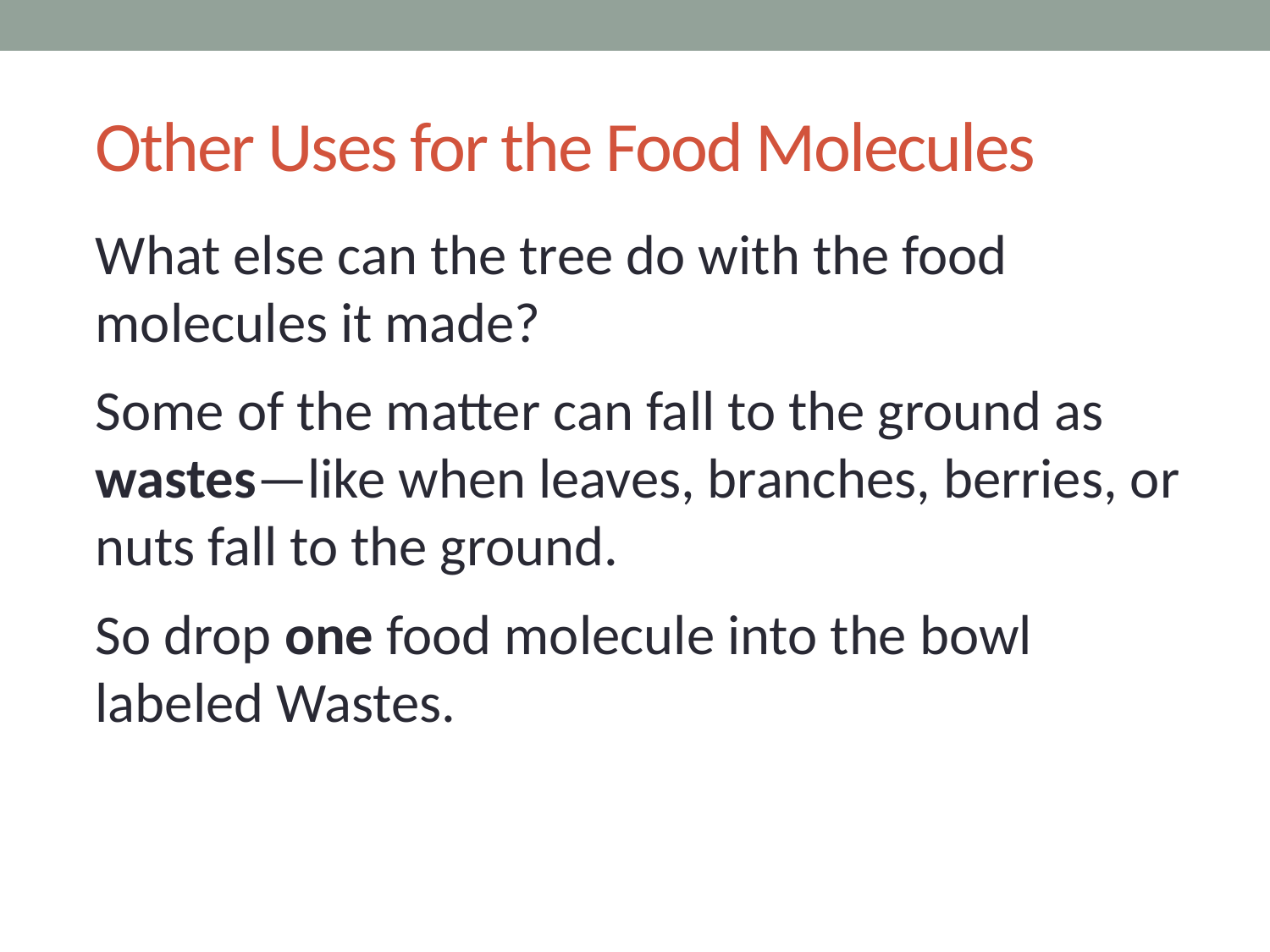

# Other Uses for the Food Molecules
What else can the tree do with the food molecules it made?
Some of the matter can fall to the ground as wastes—like when leaves, branches, berries, or nuts fall to the ground.
So drop one food molecule into the bowl labeled Wastes.